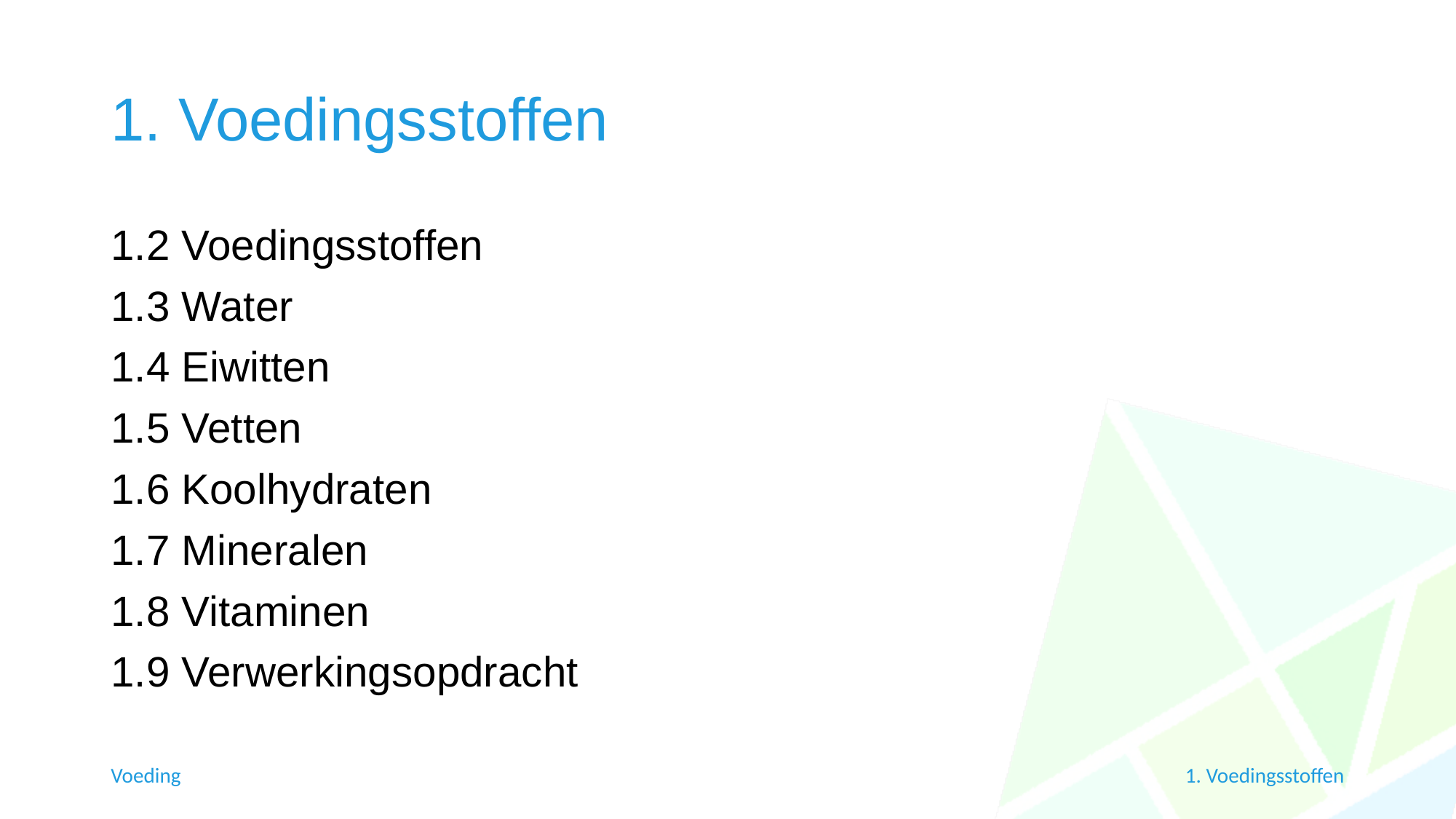

# 1. Voedingsstoffen
1.2 Voedingsstoffen
1.3 Water
1.4 Eiwitten
1.5 Vetten
1.6 Koolhydraten
1.7 Mineralen
1.8 Vitaminen
1.9 Verwerkingsopdracht
Voeding
1. Voedingsstoffen